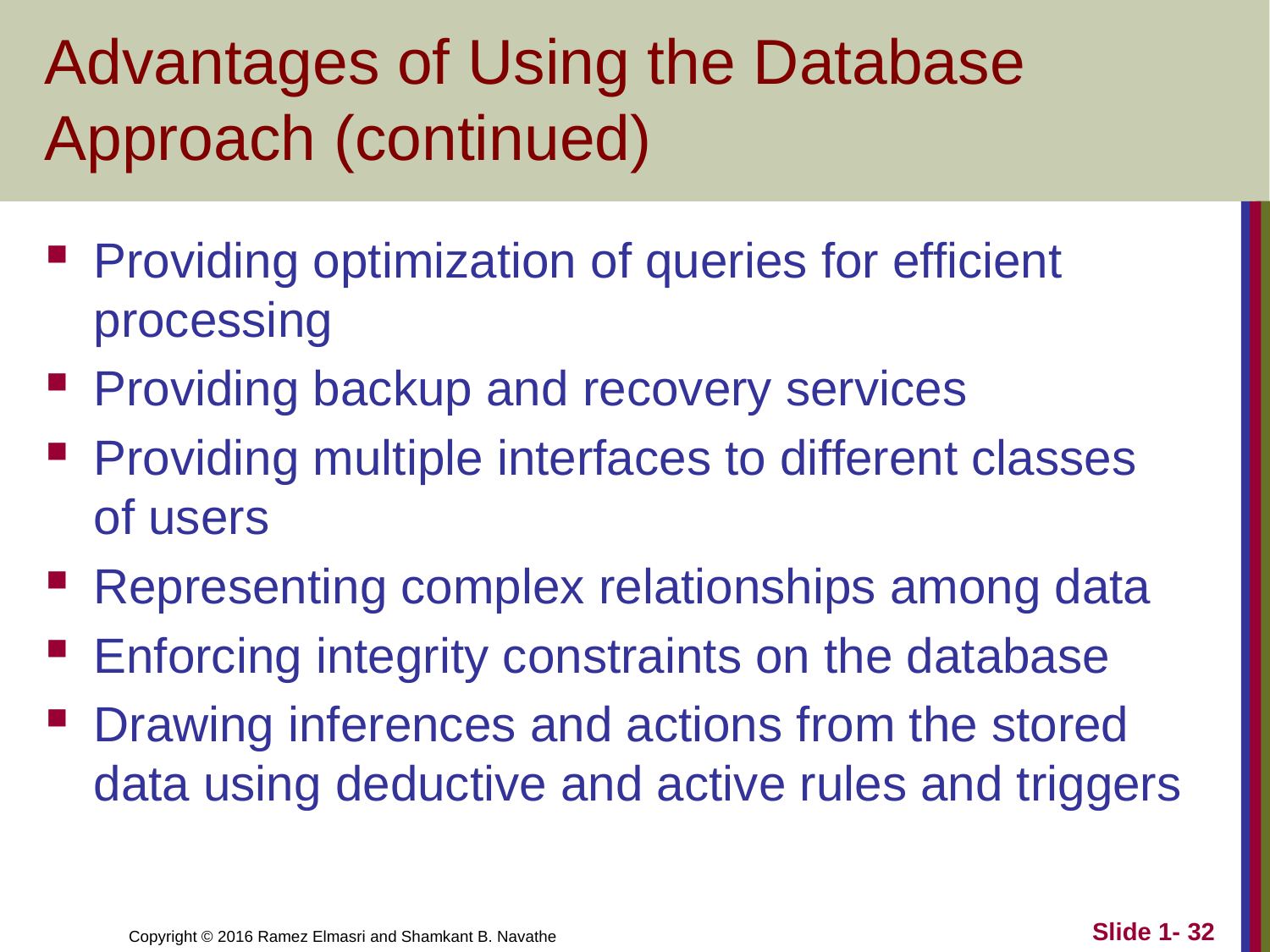

# Advantages of Using the Database Approach (continued)
Providing optimization of queries for efficient processing
Providing backup and recovery services
Providing multiple interfaces to different classes of users
Representing complex relationships among data
Enforcing integrity constraints on the database
Drawing inferences and actions from the stored data using deductive and active rules and triggers
Slide 1- 32